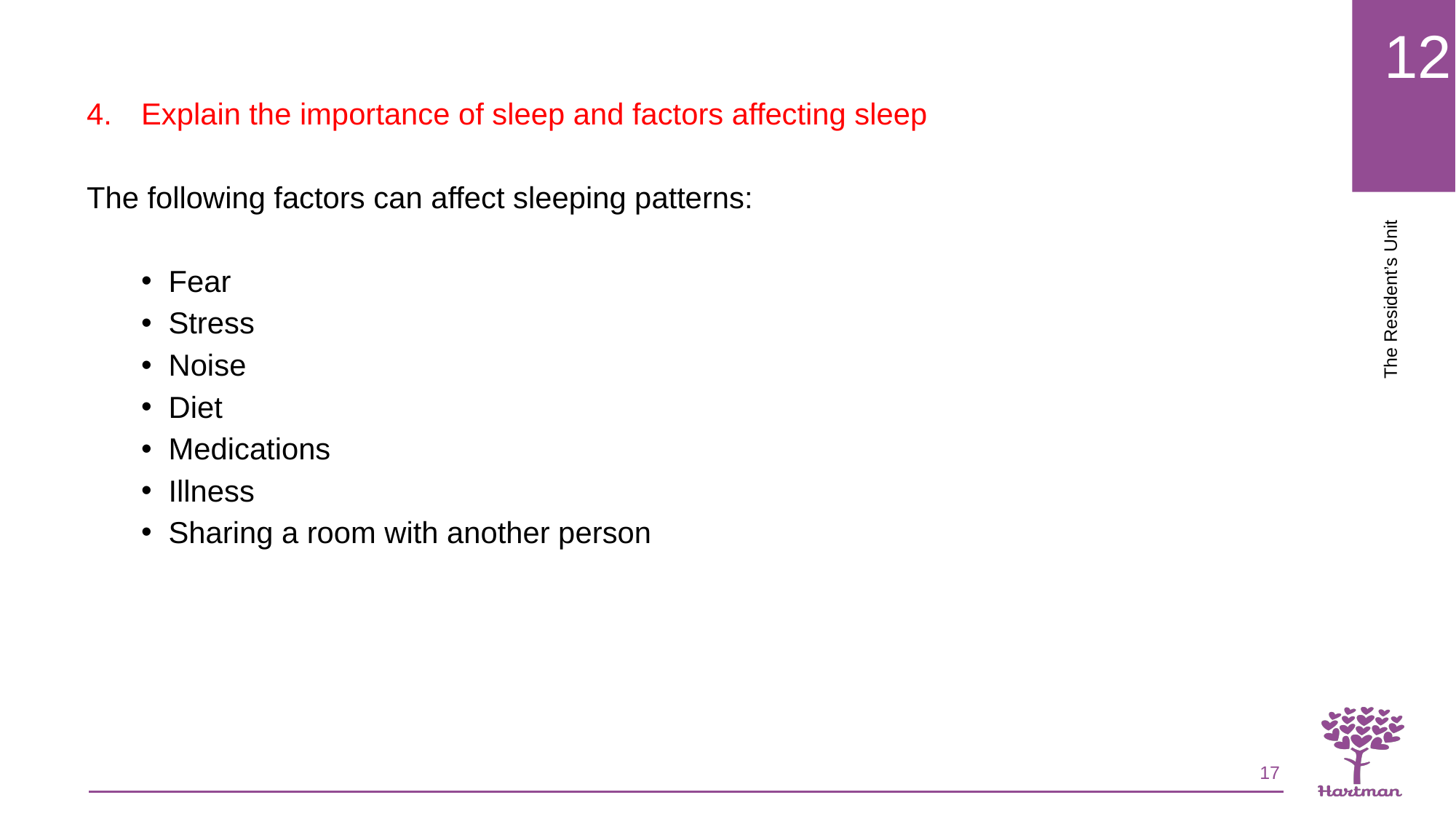

Explain the importance of sleep and factors affecting sleep

The following factors can affect sleeping patterns:

Fear
Stress
Noise
Diet
Medications
Illness
Sharing a room with another person

17